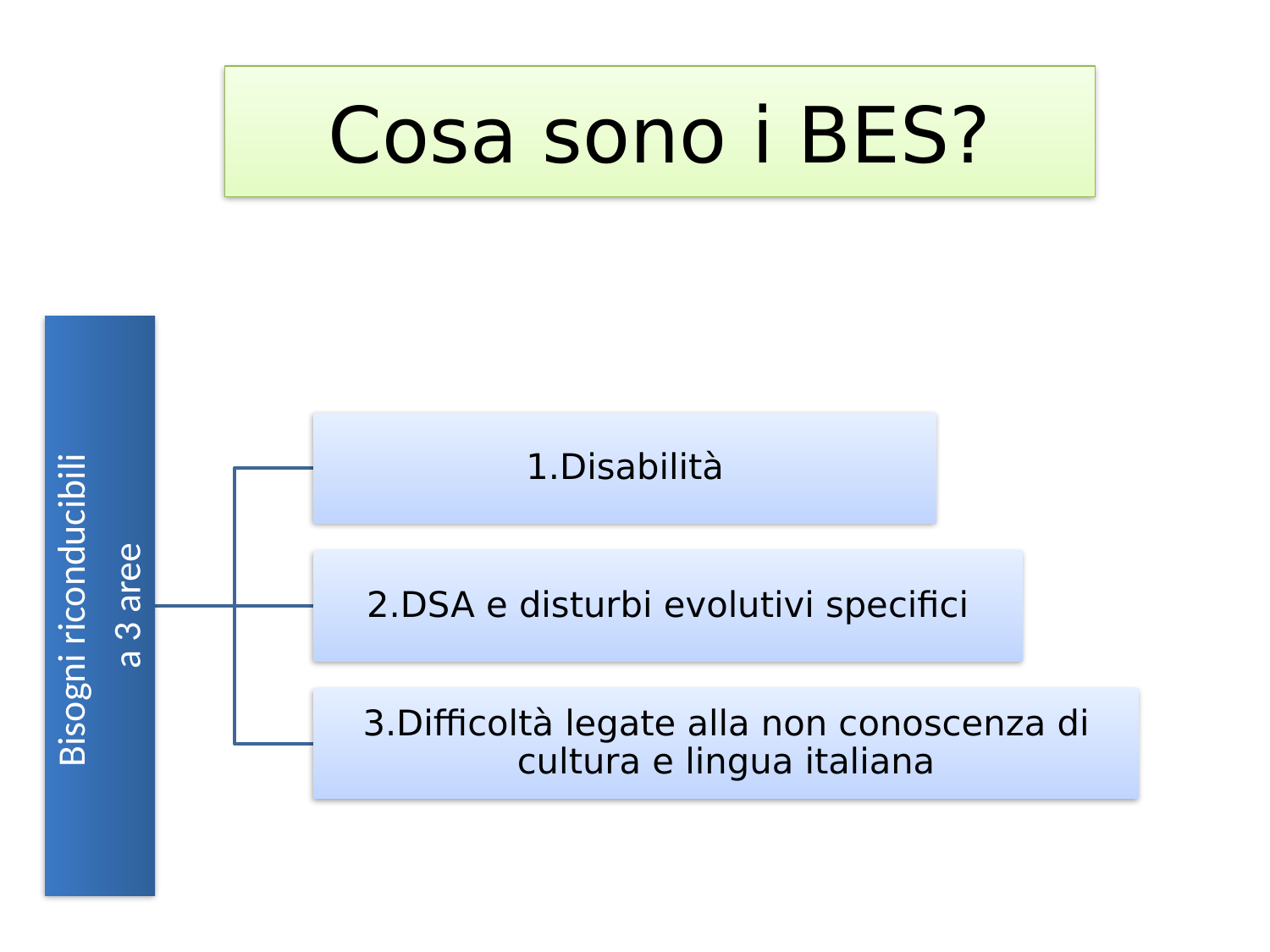

# Cosa sono i BES?

Bisogni riconducibili
a 3 aree
1.Disabilità
2.DSA e disturbi evolutivi specifici
3.Difficoltà legate alla non conoscenza di cultura e lingua italiana